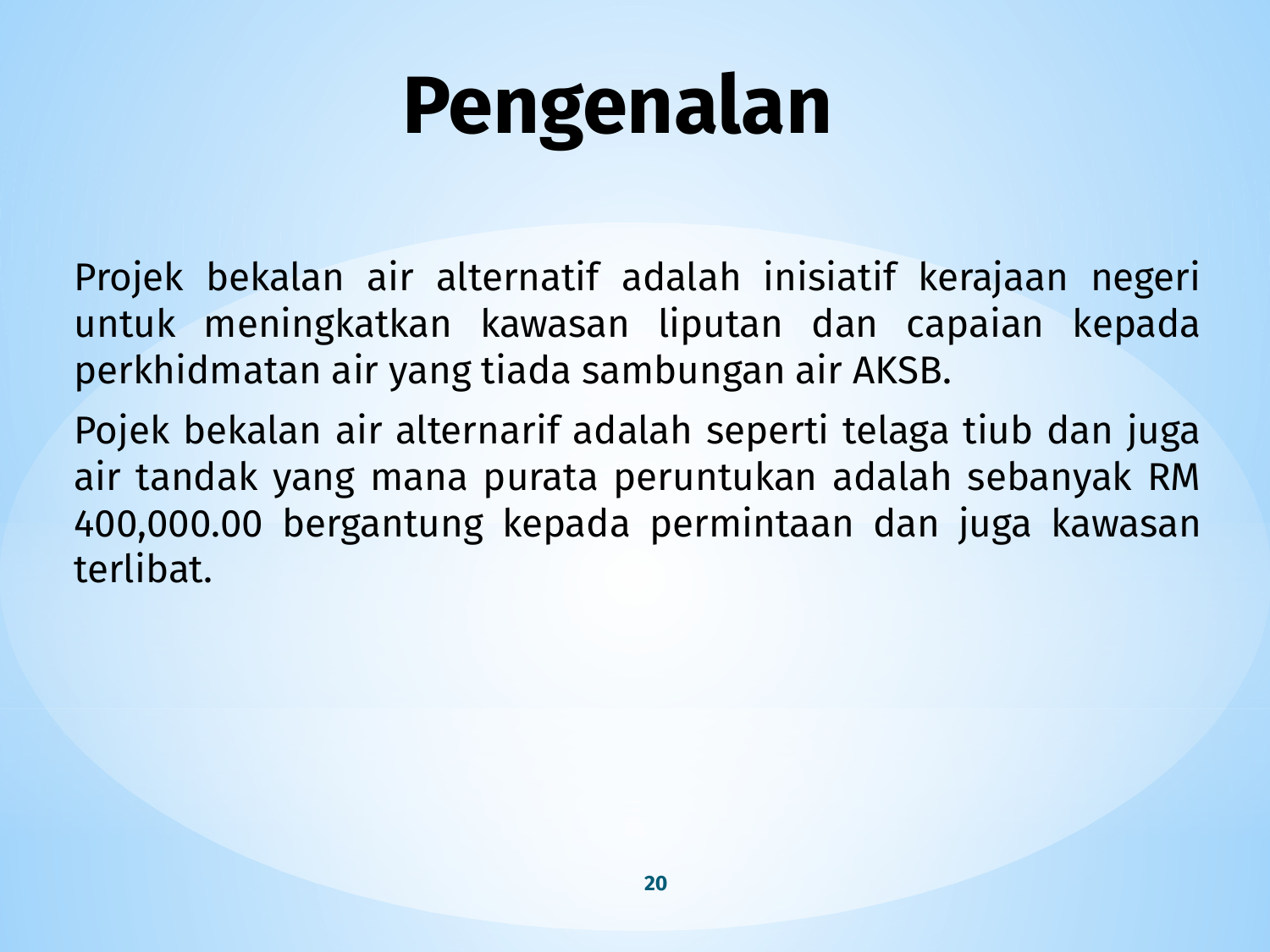

# Pengenalan
Projek bekalan air alternatif adalah inisiatif kerajaan negeri untuk meningkatkan kawasan liputan dan capaian kepada perkhidmatan air yang tiada sambungan air AKSB.
Pojek bekalan air alternarif adalah seperti telaga tiub dan juga air tandak yang mana purata peruntukan adalah sebanyak RM 400,000.00 bergantung kepada permintaan dan juga kawasan terlibat.

20